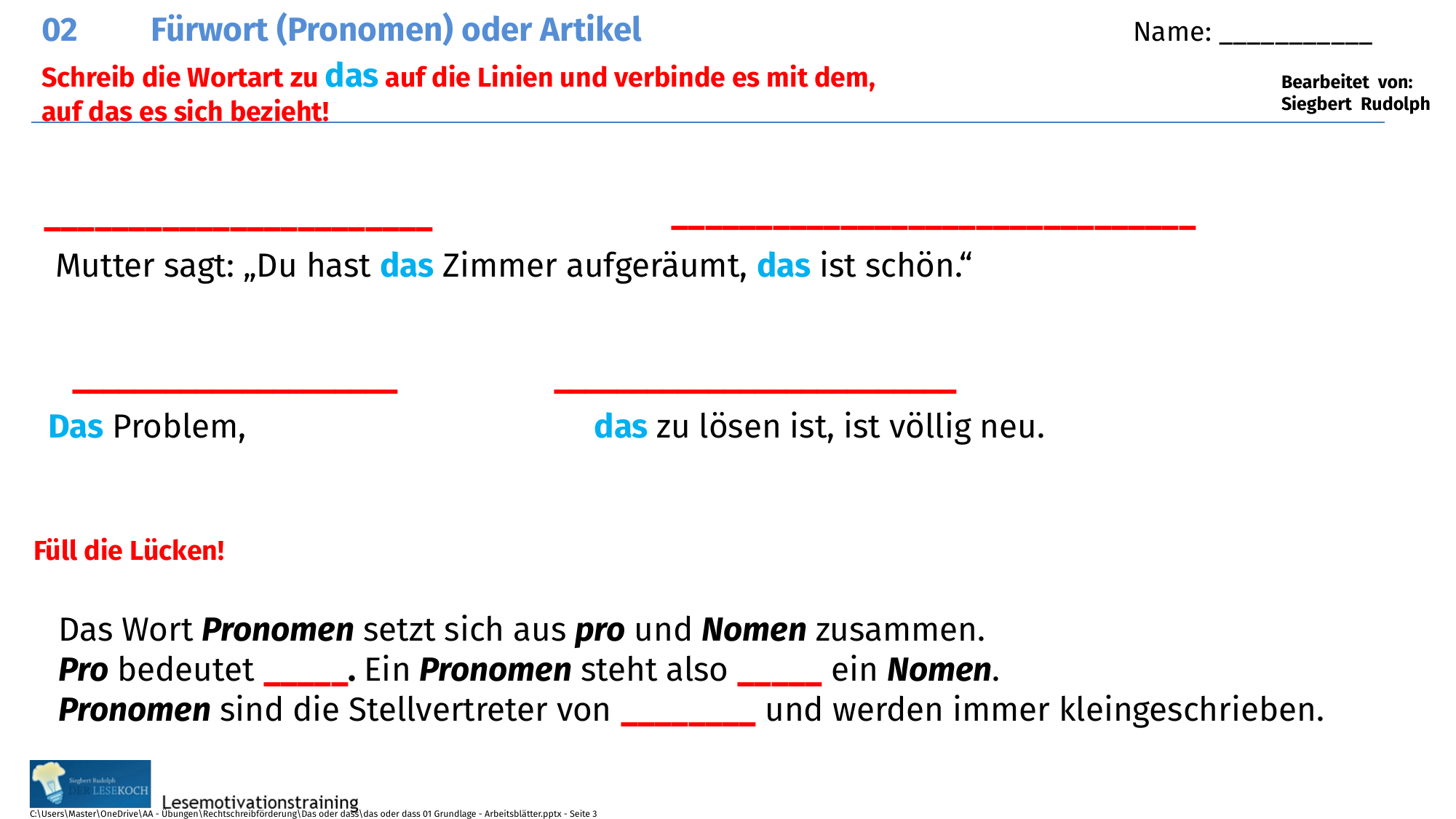

02	Fürwort (Pronomen) oder Artikel					Name: ___________
Schreib die Wortart zu das auf die Linien und verbinde es mit dem,
auf das es sich bezieht!
_______________________________
_______________________
Mutter sagt: „Du hast das Zimmer aufgeräumt, das ist schön.“
_____________________
__________________________
Das Problem, 				das zu lösen ist, ist völlig neu.
Füll die Lücken!
Das Wort Pronomen setzt sich aus pro und Nomen zusammen.
Pro bedeutet _____. Ein Pronomen steht also _____ ein Nomen.
Pronomen sind die Stellvertreter von ________ und werden immer kleingeschrieben.

C:\Users\Master\OneDrive\AA - Übungen\Rechtschreibförderung\Das oder dass\das oder dass 01 Grundlage - Arbeitsblätter.pptx - Seite 3